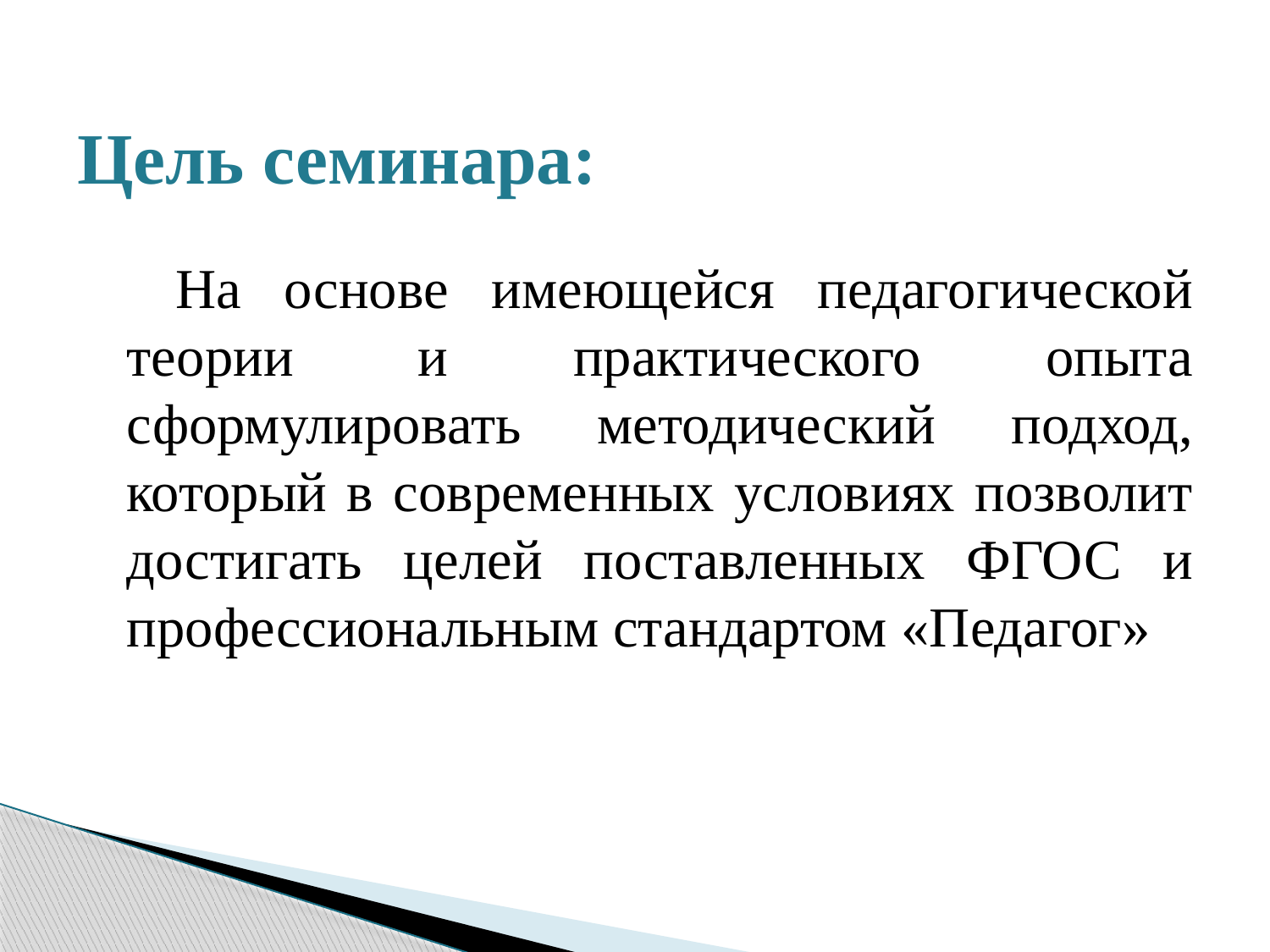

# Цель семинара:
  На основе имеющейся педагогической теории и практического опыта сформулировать методический подход, который в современных условиях позволит достигать целей поставленных ФГОС и профессиональным стандартом «Педагог»